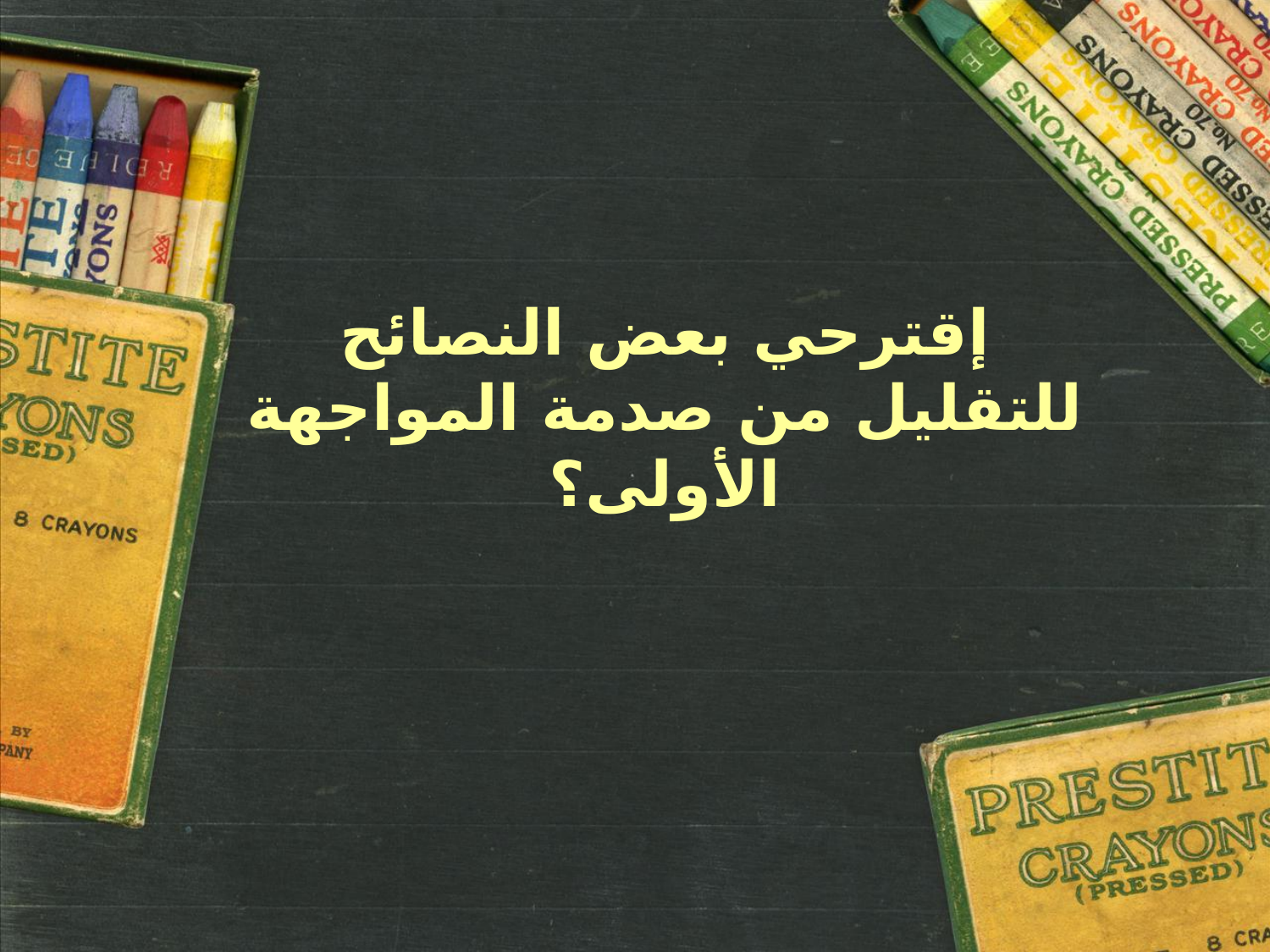

إقترحي بعض النصائح للتقليل من صدمة المواجهة الأولى؟